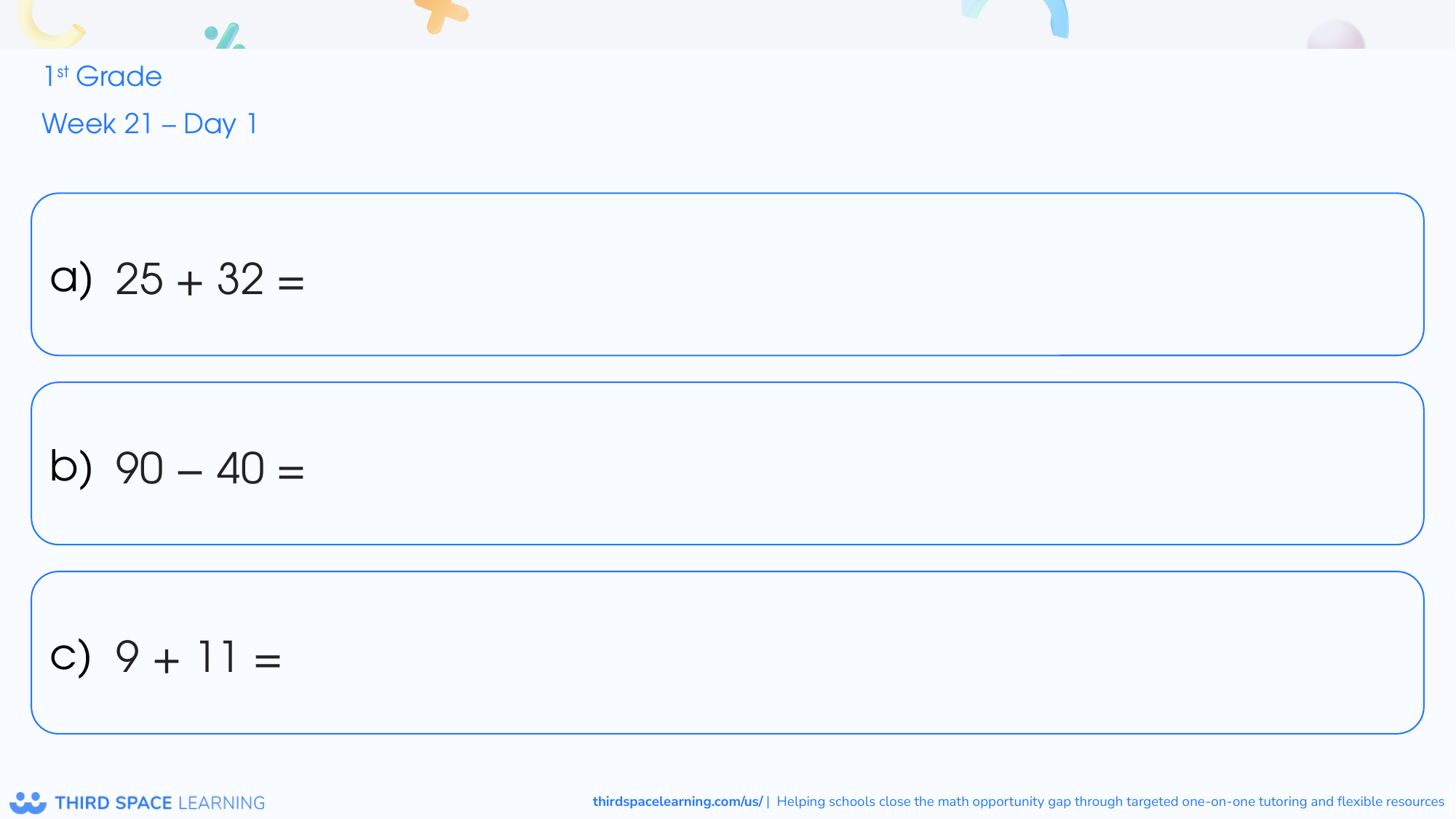

1st Grade
Week 21 – Day 1
25 + 32 =
90 − 40 =
9 + 11 =